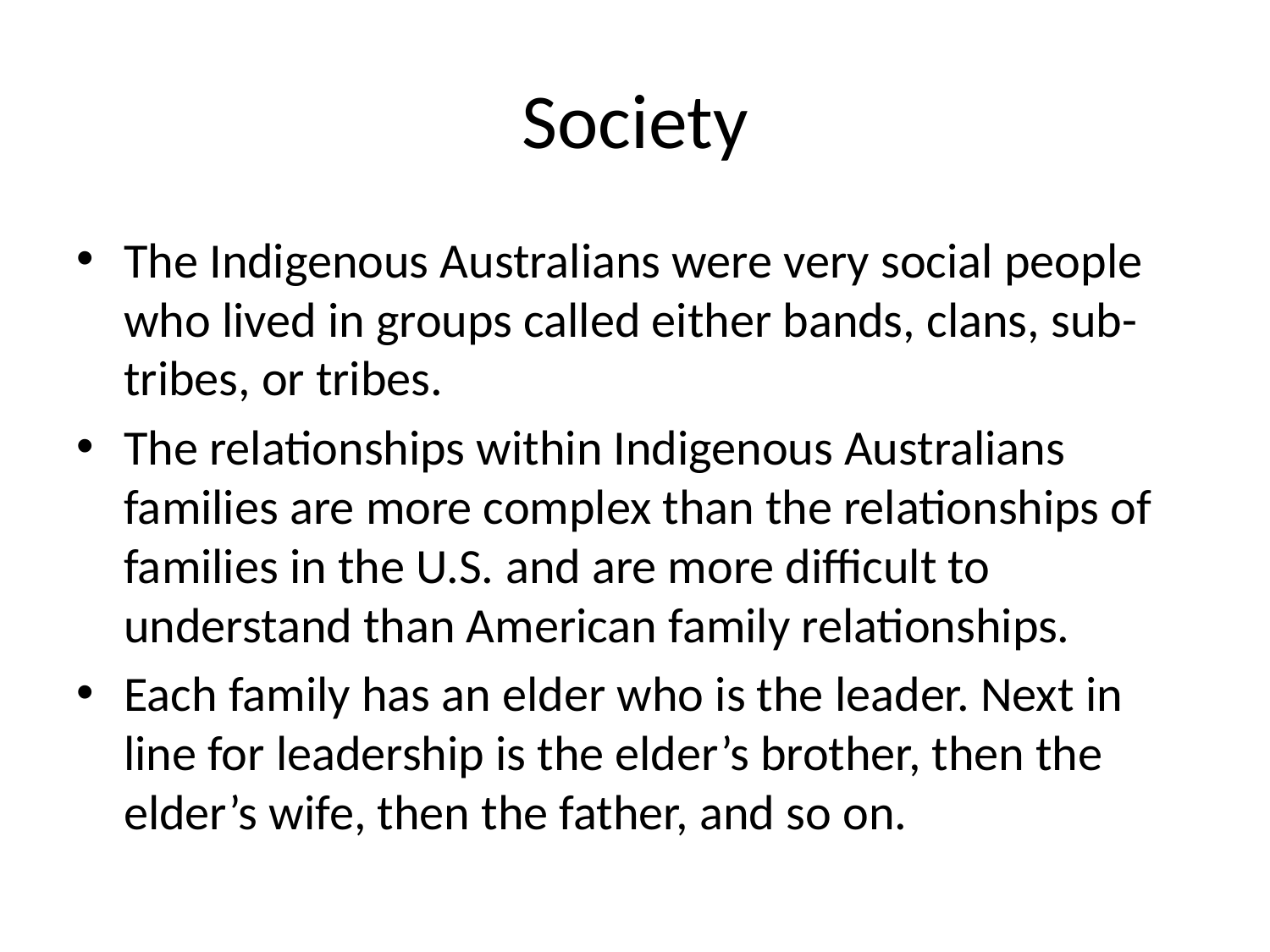

# Society
The Indigenous Australians were very social people who lived in groups called either bands, clans, sub-tribes, or tribes.
The relationships within Indigenous Australians families are more complex than the relationships of families in the U.S. and are more difficult to understand than American family relationships.
Each family has an elder who is the leader. Next in line for leadership is the elder’s brother, then the elder’s wife, then the father, and so on.